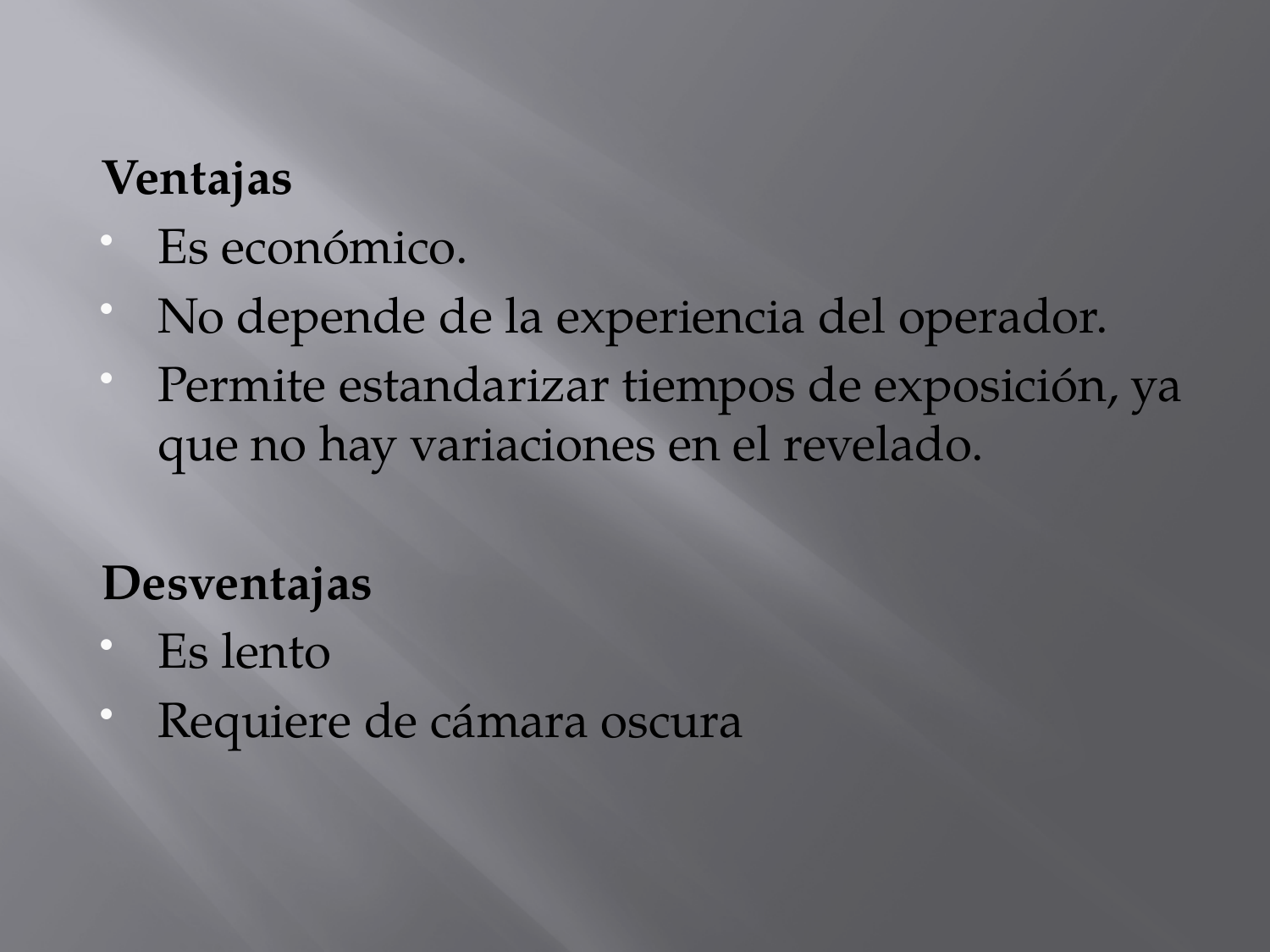

Ventajas
Es económico.
No depende de la experiencia del operador.
Permite estandarizar tiempos de exposición, ya que no hay variaciones en el revelado.

Desventajas
Es lento
Requiere de cámara oscura